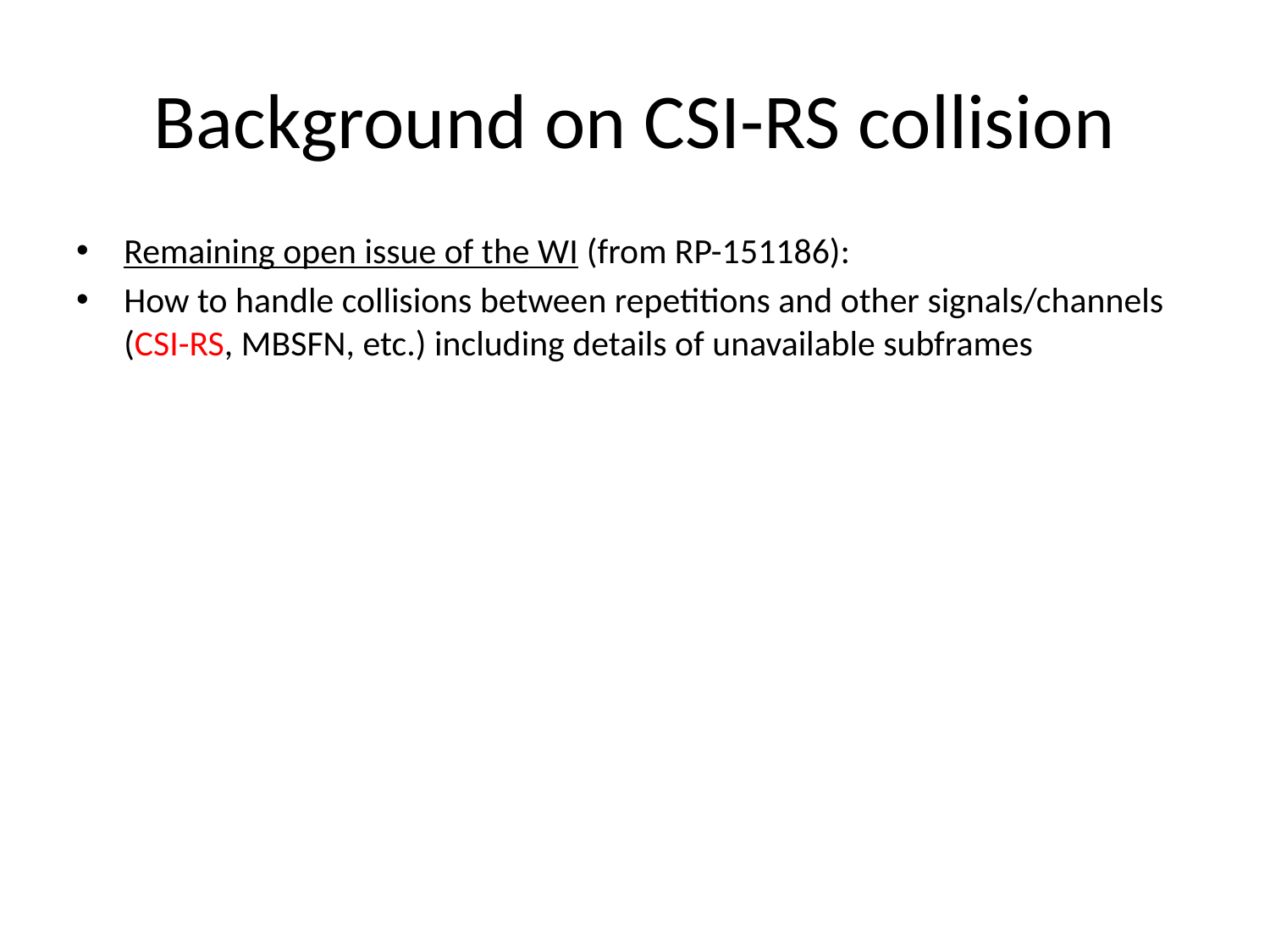

# Background on CSI-RS collision
Remaining open issue of the WI (from RP-151186):
How to handle collisions between repetitions and other signals/channels (CSI-RS, MBSFN, etc.) including details of unavailable subframes